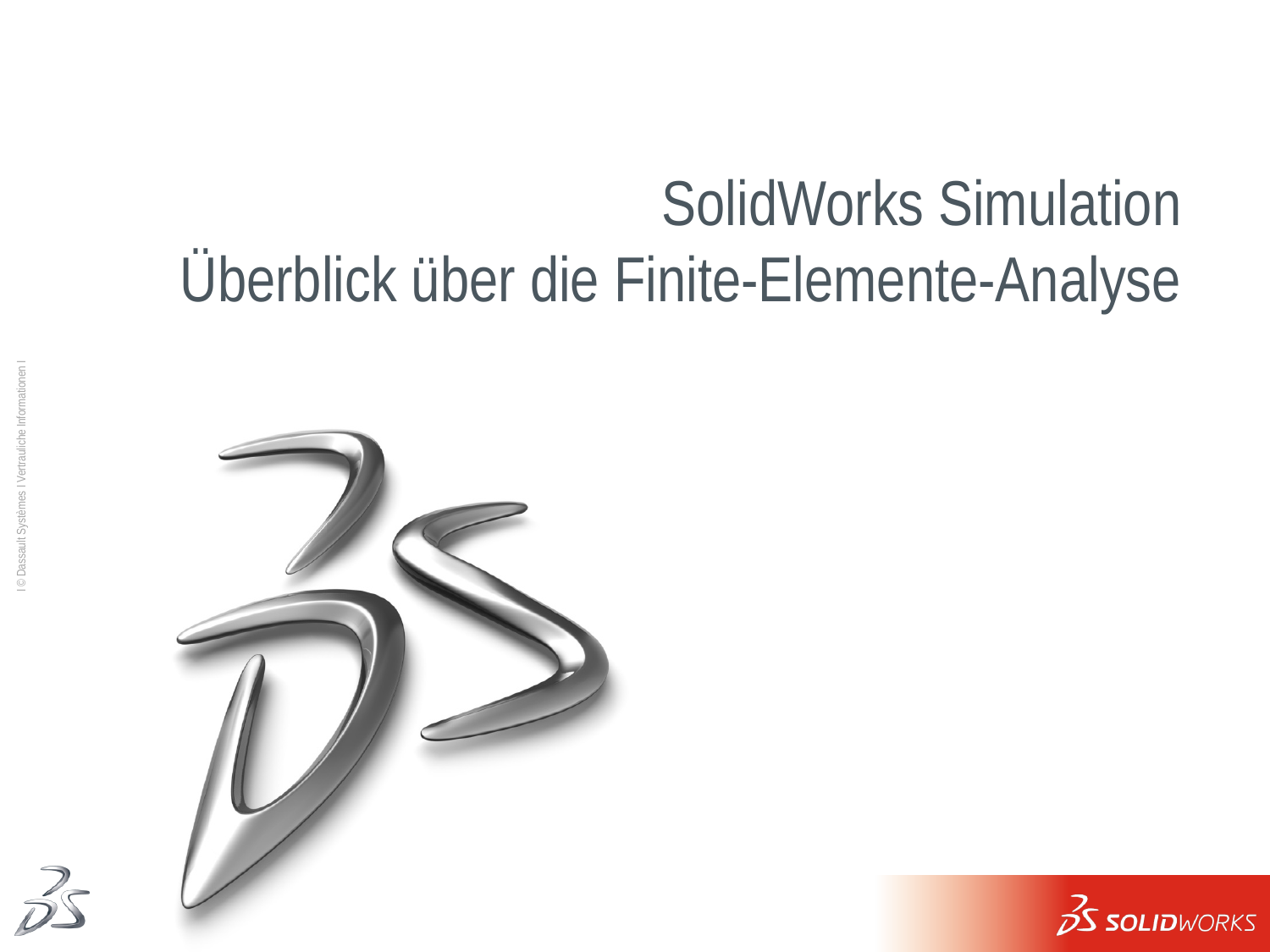

# SolidWorks Simulation Überblick über die Finite-Elemente-Analyse